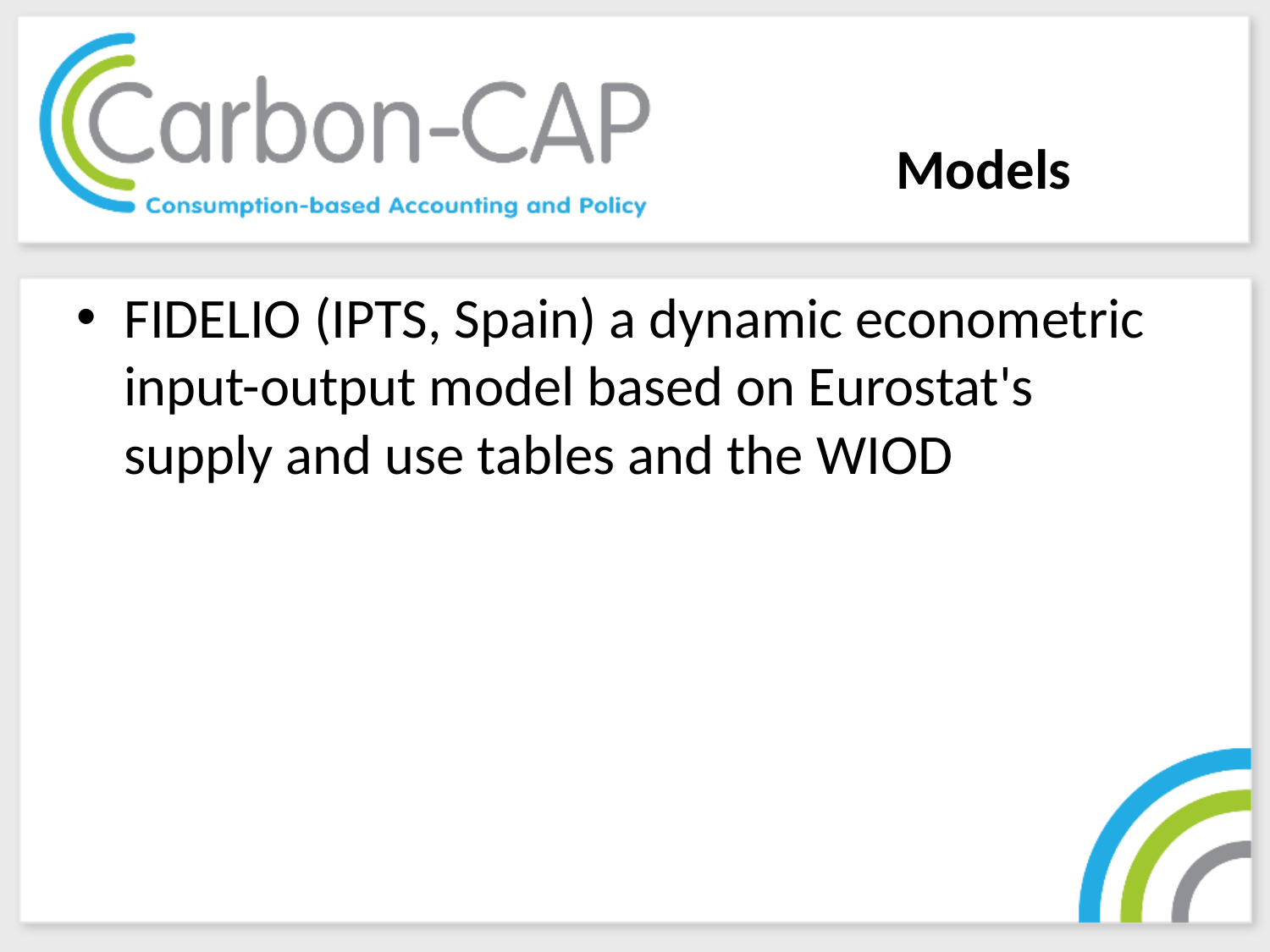

Models

FIDELIO (IPTS, Spain) a dynamic econometric input-output model based on Eurostat's supply and use tables and the WIOD